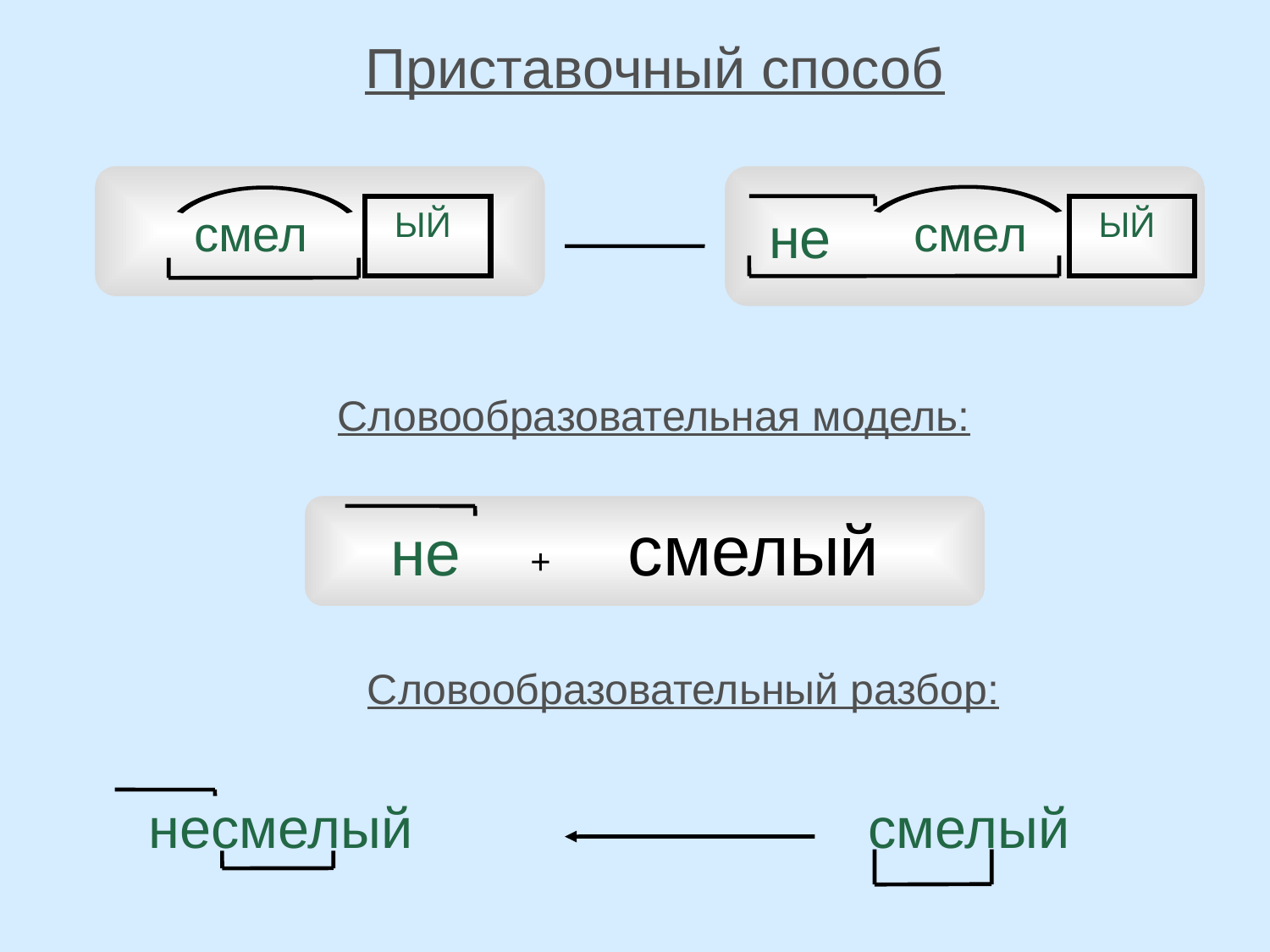

Приставочный способ

  смел
   ЫЙ

  не

   смел
   ЫЙ

Словообразовательная модель:

   не
+
смелый
Словообразовательный разбор:
   несмелый
 смелый